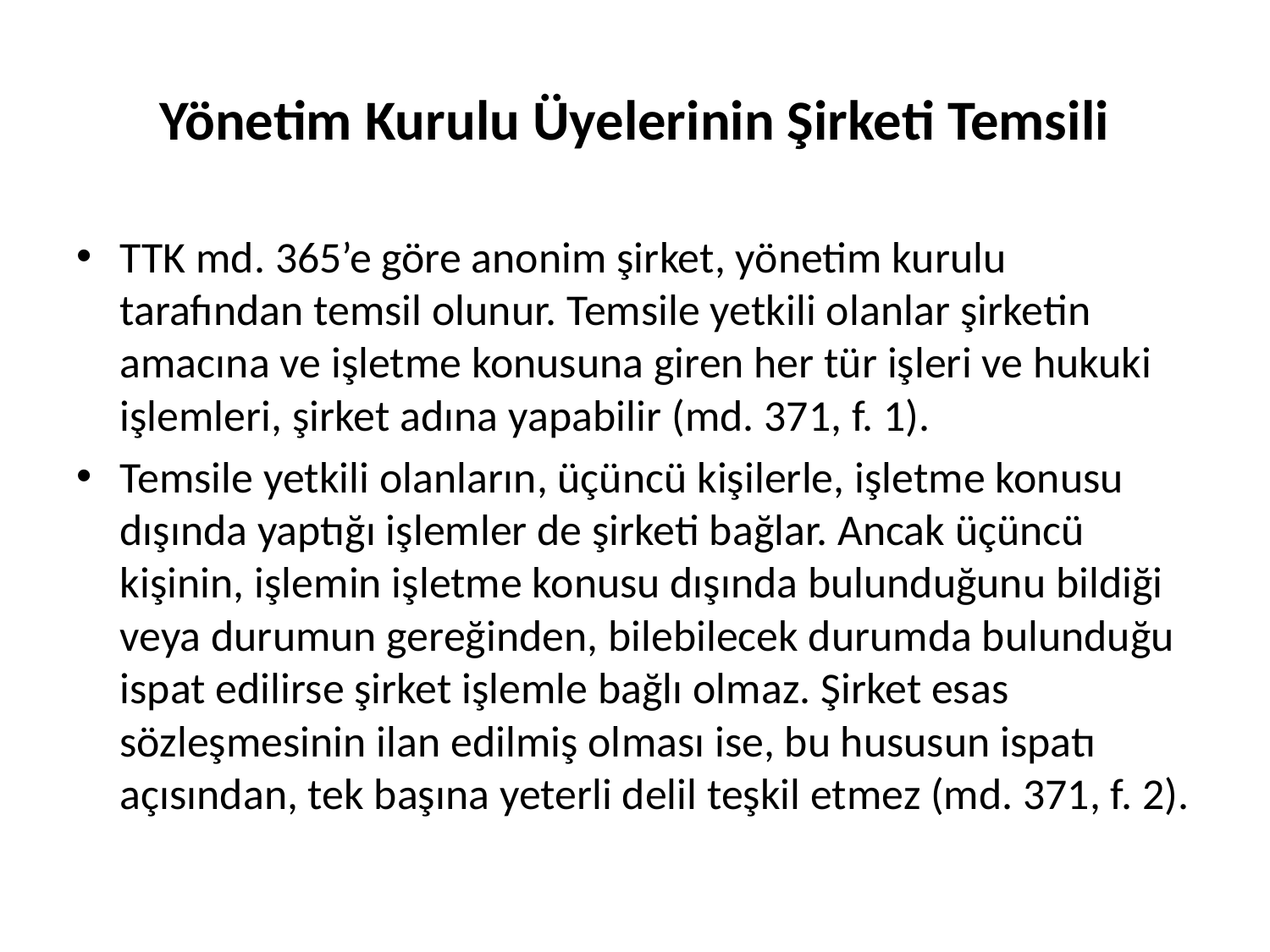

# Yönetim Kurulu Üyelerinin Şirketi Temsili
TTK md. 365’e göre anonim şirket, yönetim kurulu tarafından temsil olunur. Temsile yetkili olanlar şirketin amacına ve işletme konusuna giren her tür işleri ve hukuki işlemleri, şirket adına yapabilir (md. 371, f. 1).
Temsile yetkili olanların, üçüncü kişilerle, işletme konusu dışında yaptığı işlemler de şirketi bağlar. Ancak üçüncü kişinin, işlemin işletme konusu dışında bulunduğunu bildiği veya durumun gereğinden, bilebilecek durumda bulunduğu ispat edilirse şirket işlemle bağlı olmaz. Şirket esas sözleşmesinin ilan edilmiş olması ise, bu hususun ispatı açısından, tek başına yeterli delil teşkil etmez (md. 371, f. 2).